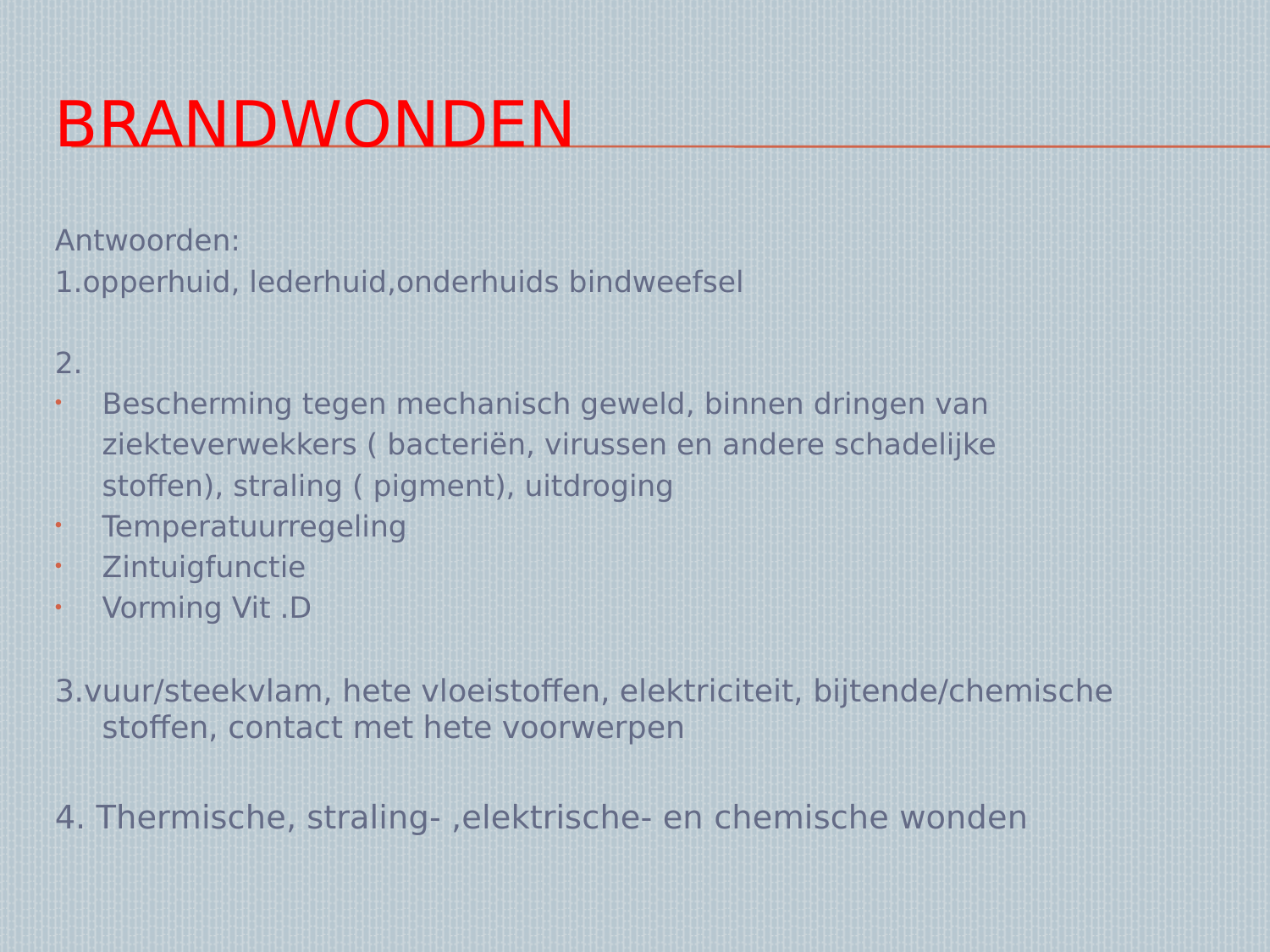

# Brandwonden
Antwoorden:
1.opperhuid, lederhuid,onderhuids bindweefsel

2.
Bescherming tegen mechanisch geweld, binnen dringen van
	ziekteverwekkers ( bacteriën, virussen en andere schadelijke
	stoffen), straling ( pigment), uitdroging
Temperatuurregeling
Zintuigfunctie
Vorming Vit .D

3.vuur/steekvlam, hete vloeistoffen, elektriciteit, bijtende/chemische stoffen, contact met hete voorwerpen

4. Thermische, straling- ,elektrische- en chemische wonden